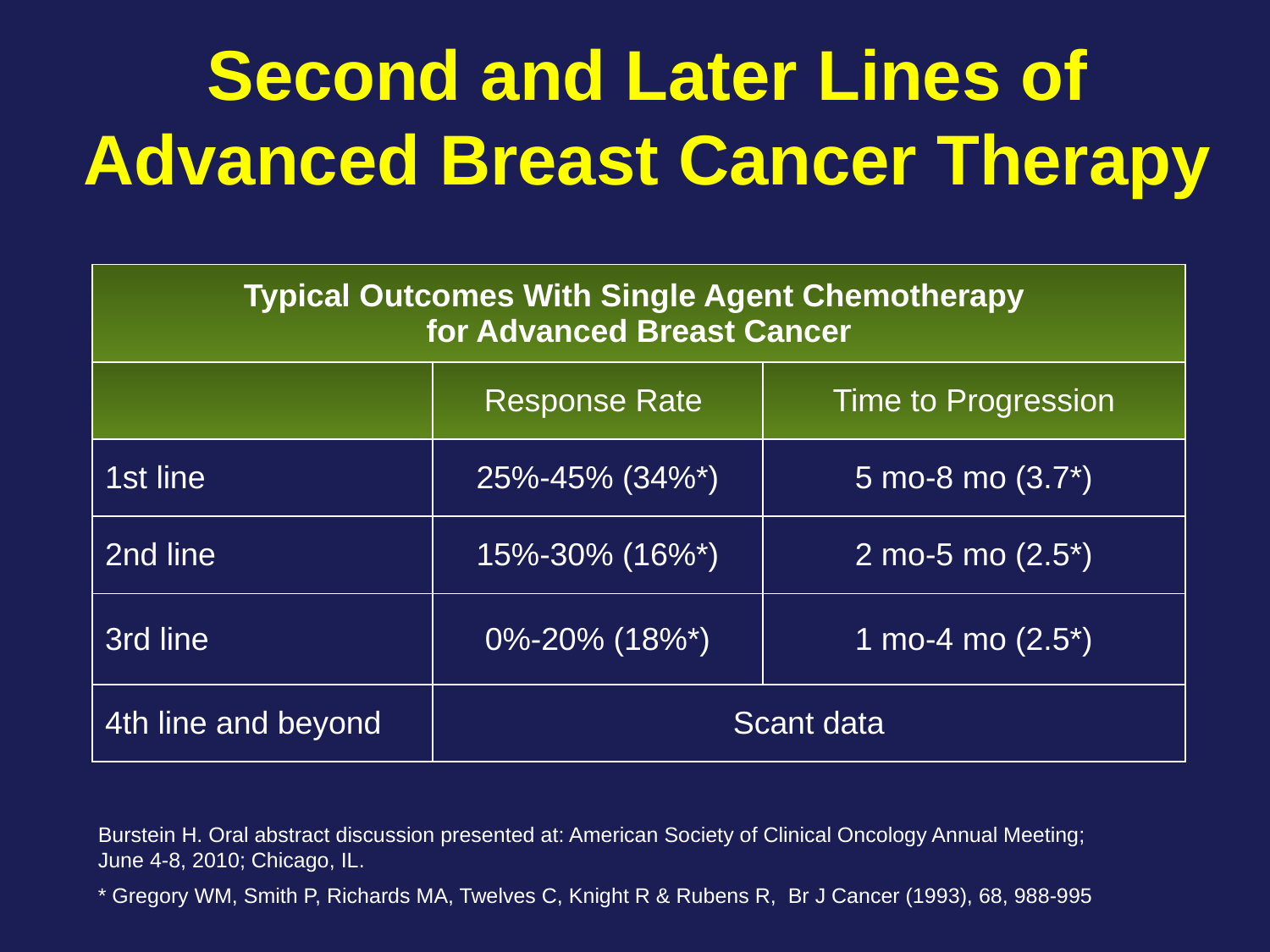

Second and Later Lines of Advanced Breast Cancer Therapy
| Typical Outcomes With Single Agent Chemotherapy for Advanced Breast Cancer |  |  |
| --- | --- | --- |
|  | Response Rate | Time to Progression |
| 1st line | 25%-45% (34%\*) | 5 mo-8 mo (3.7\*) |
| 2nd line | 15%-30% (16%\*) | 2 mo-5 mo (2.5\*) |
| 3rd line | 0%-20% (18%\*) | 1 mo-4 mo (2.5\*) |
| 4th line and beyond | Scant data |  |

Burstein H. Oral abstract discussion presented at: American Society of Clinical Oncology Annual Meeting;
June 4-8, 2010; Chicago, IL.
* Gregory WM, Smith P, Richards MA, Twelves C, Knight R & Rubens R,  Br J Cancer (1993), 68, 988-995